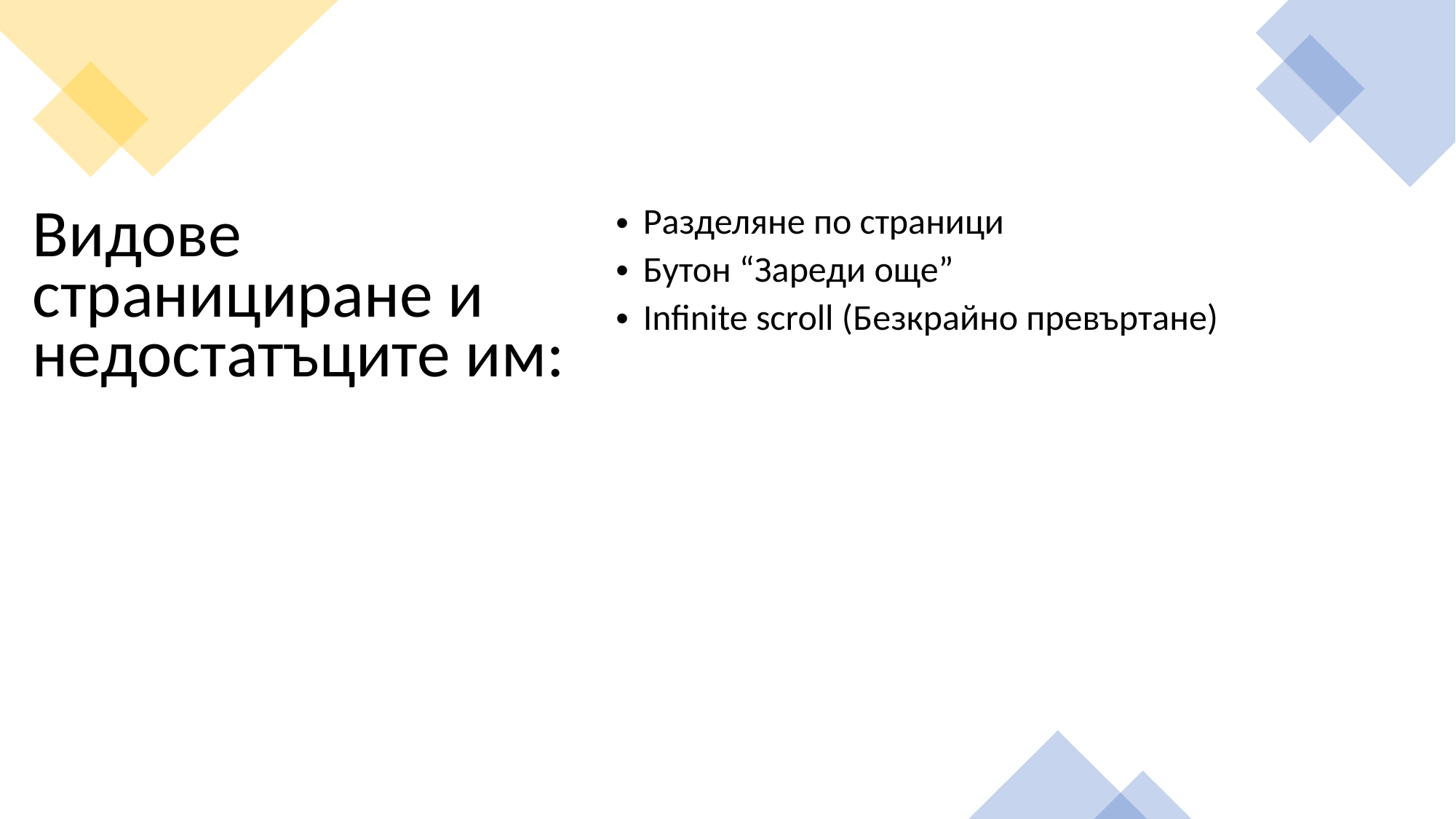

Разделяне по страници
Бутон “Зареди още”
Infinite scroll (Безкрайно превъртане)
Видове странициране и недостатъците им: